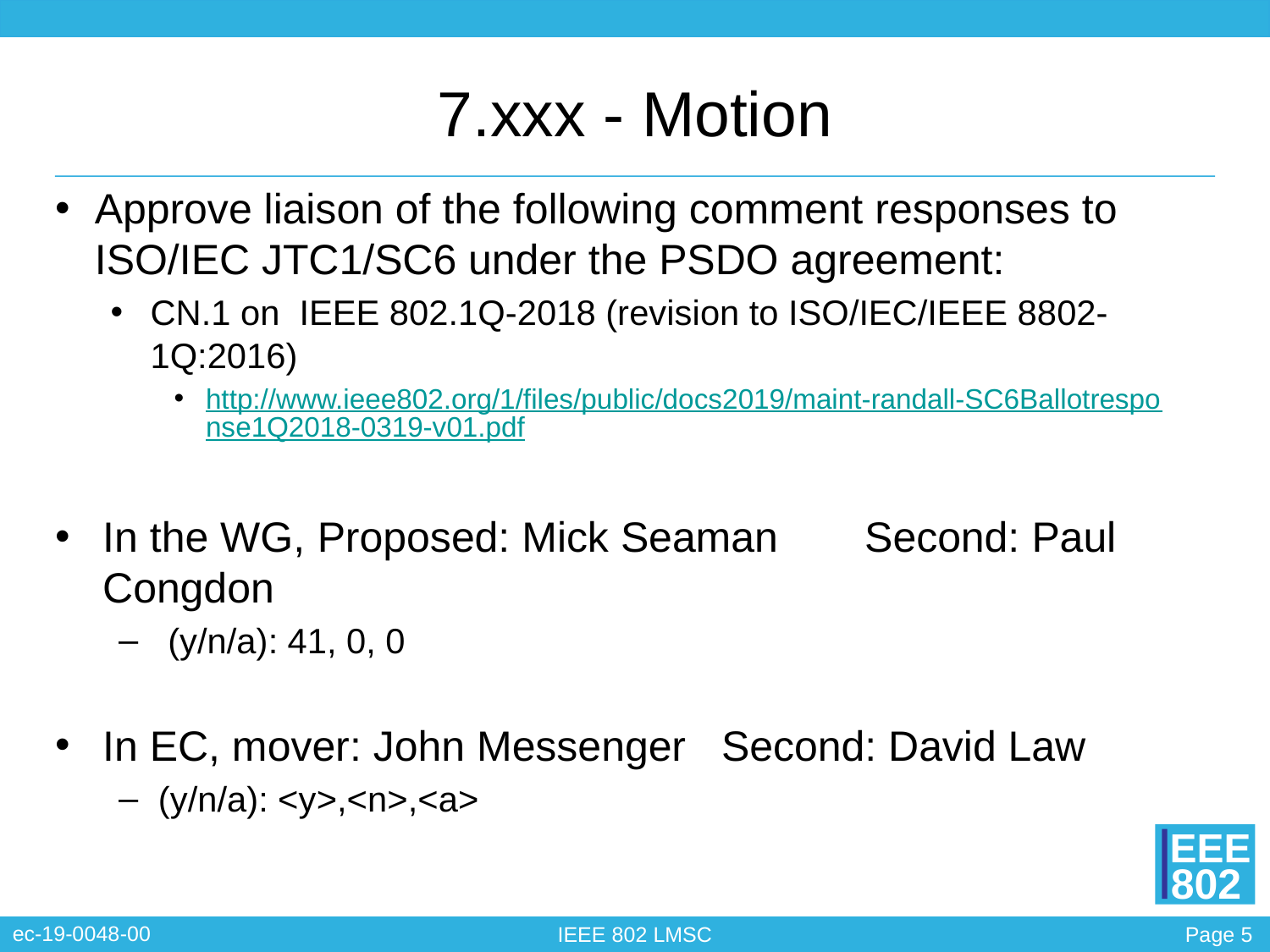

# 7.xxx - Motion
Approve liaison of the following comment responses to ISO/IEC JTC1/SC6 under the PSDO agreement:
CN.1 on  IEEE 802.1Q-2018 (revision to ISO/IEC/IEEE 8802-1Q:2016)
http://www.ieee802.org/1/files/public/docs2019/maint-randall-SC6Ballotresponse1Q2018-0319-v01.pdf

In the WG, Proposed: Mick Seaman 	Second: Paul Congdon
 (y/n/a): 41, 0, 0

In EC, mover: John Messenger   Second: David Law
(y/n/a): <y>,<n>,<a>